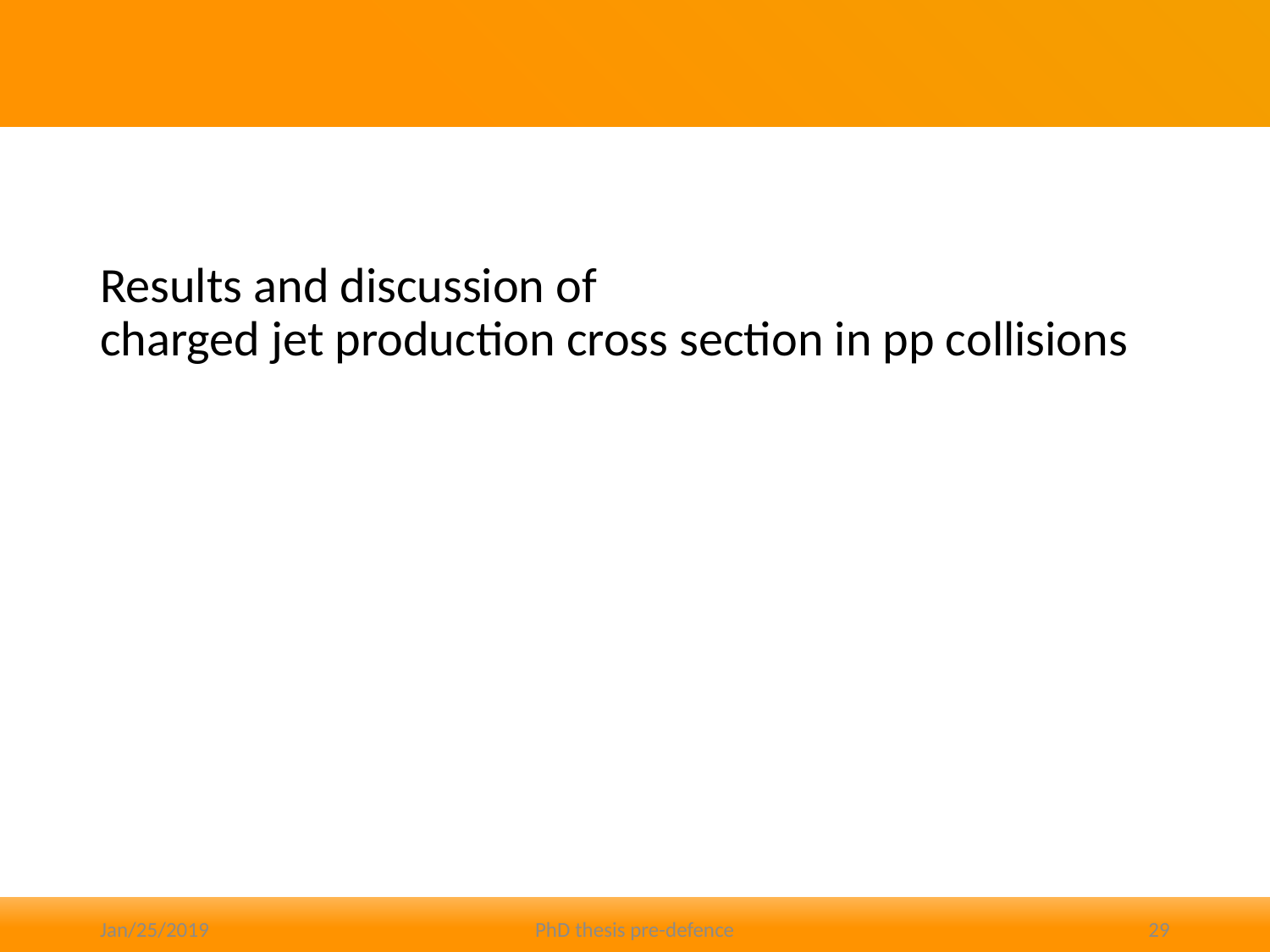

#
Results and discussion of
charged jet production cross section in pp collisions
Jan/25/2019
PhD thesis pre-defence
29